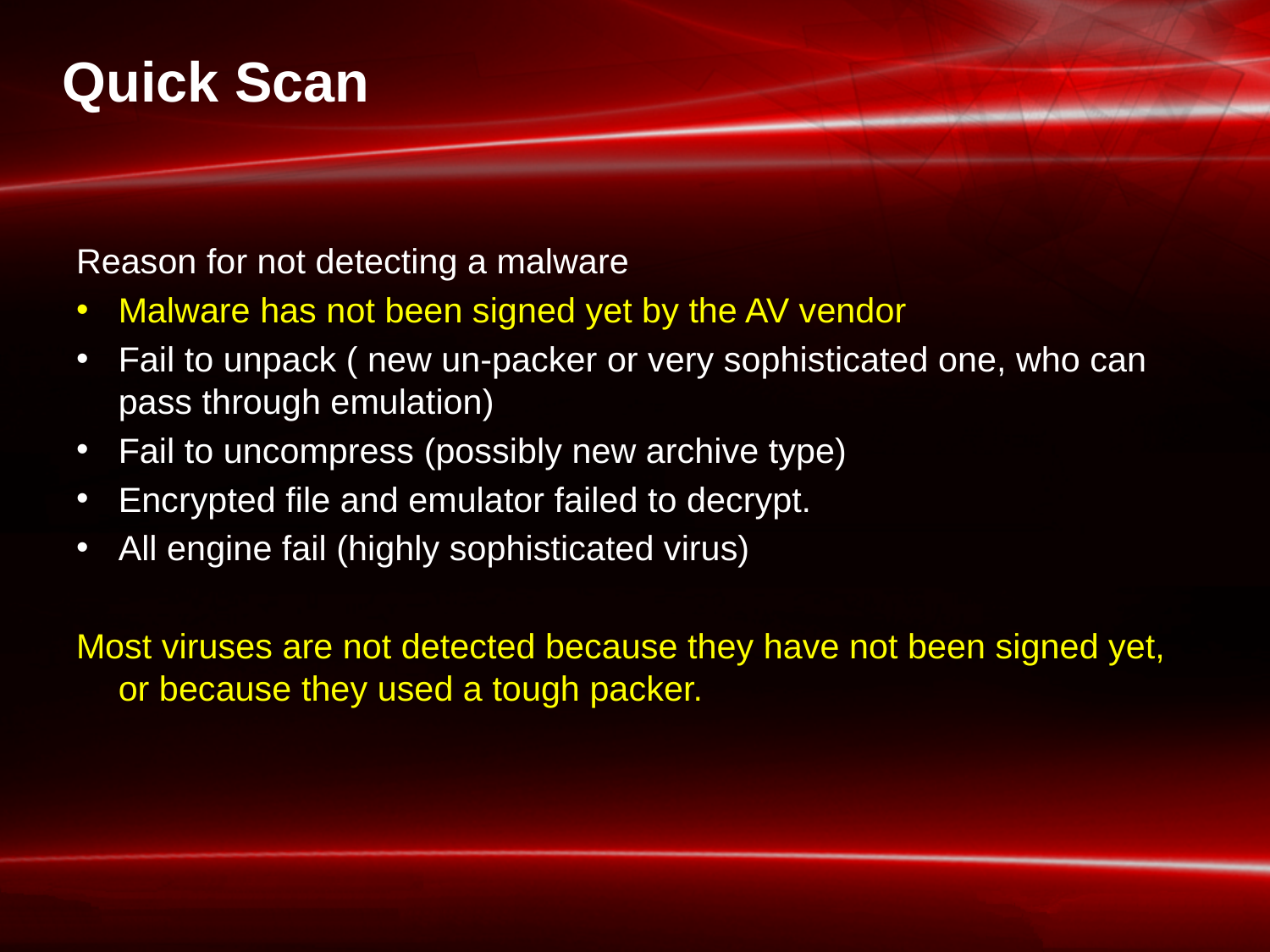

# Quick Scan
Reason for not detecting a malware
Malware has not been signed yet by the AV vendor
Fail to unpack ( new un-packer or very sophisticated one, who can pass through emulation)
Fail to uncompress (possibly new archive type)
Encrypted file and emulator failed to decrypt.
All engine fail (highly sophisticated virus)

Most viruses are not detected because they have not been signed yet, or because they used a tough packer.